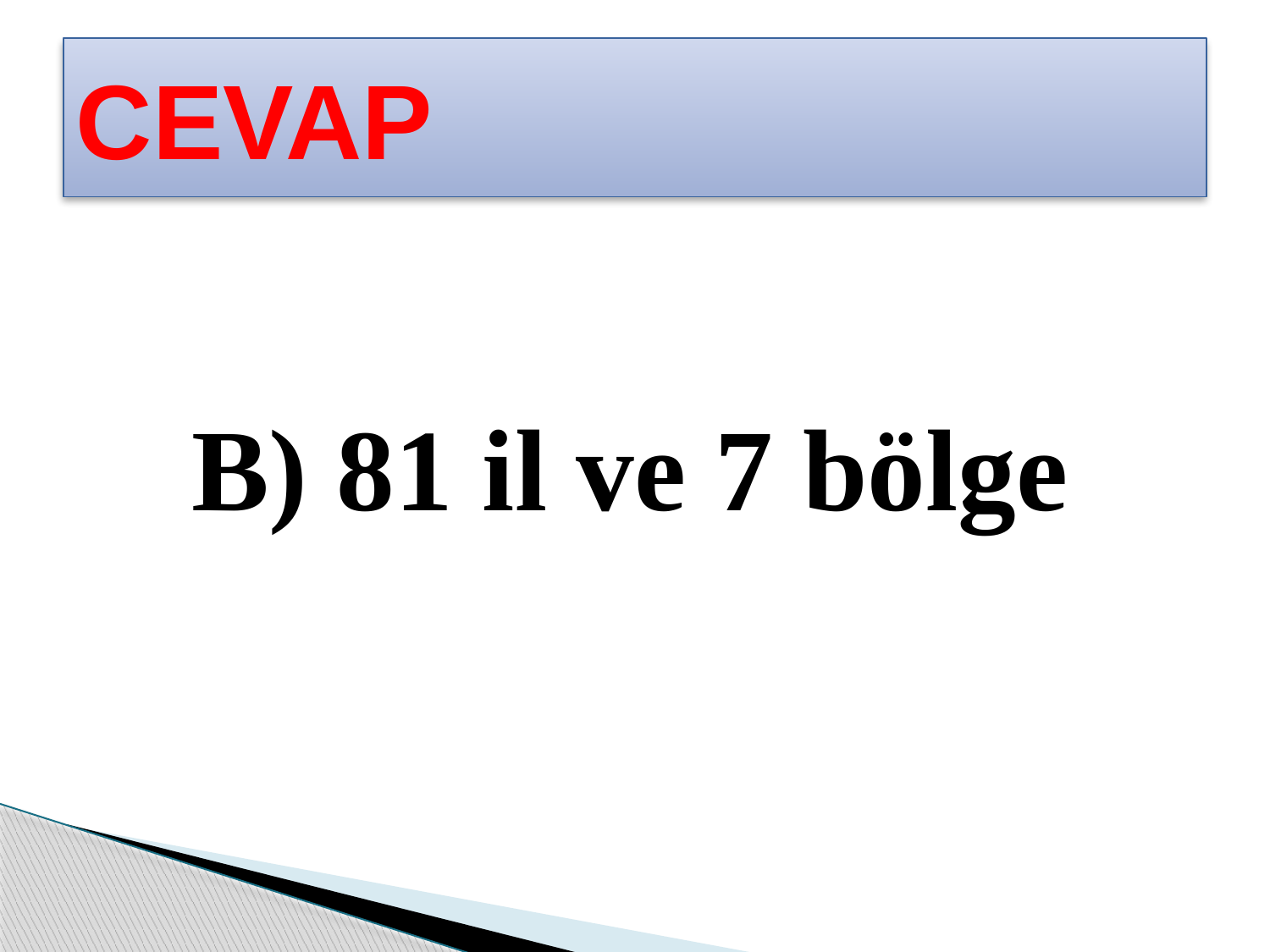

# CEVAP

B) 81 il ve 7 bölge